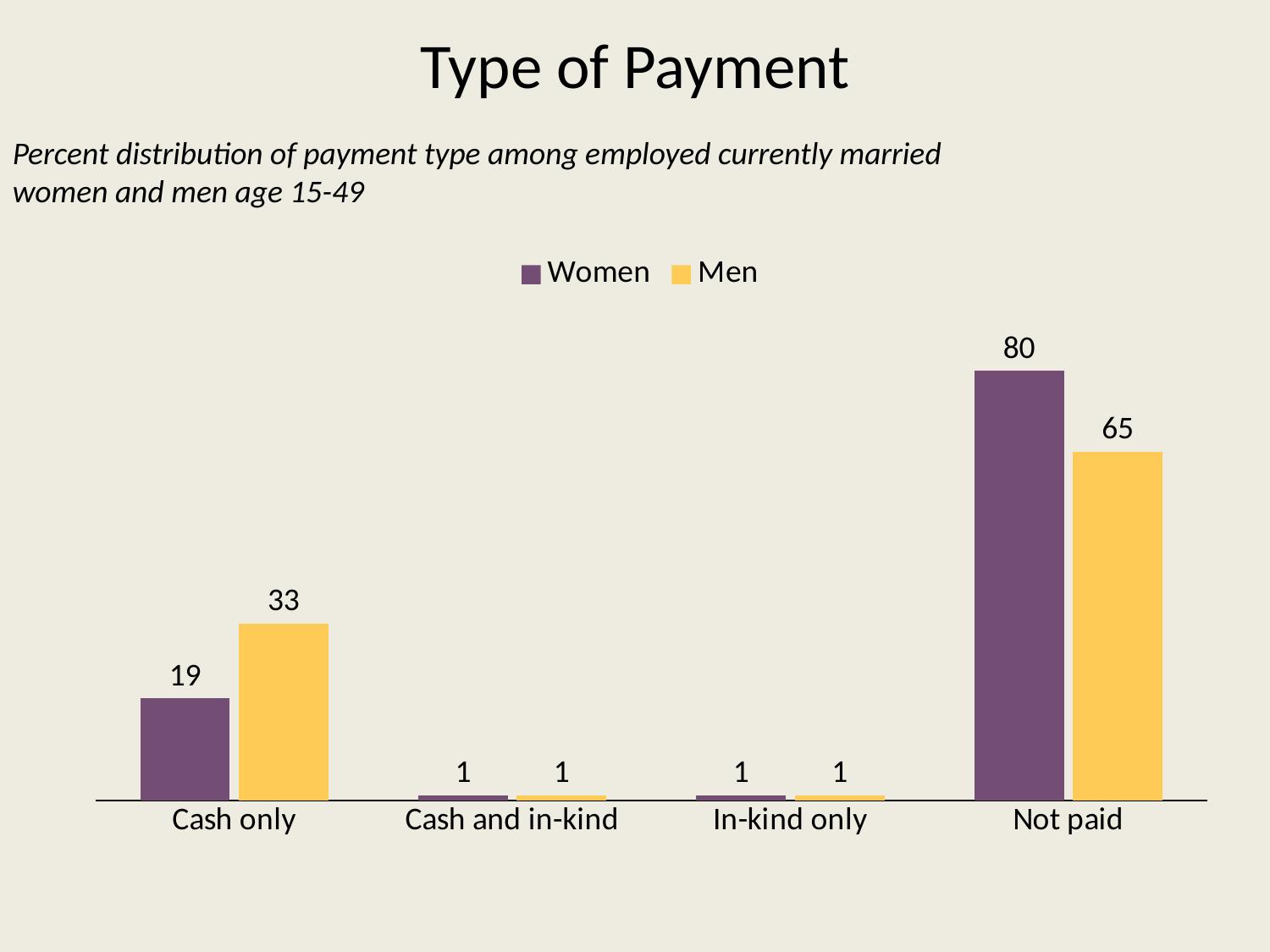

# Type of Payment
Percent distribution of payment type among employed currently married women and men age 15-49

### Chart

| Category | Women | Men |
|---|---|---|
| Cash only | 19.0 | 33.0 |
| Cash and in-kind | 1.0 | 1.0 |
| In-kind only | 1.0 | 1.0 |
| Not paid | 80.0 | 65.0 |